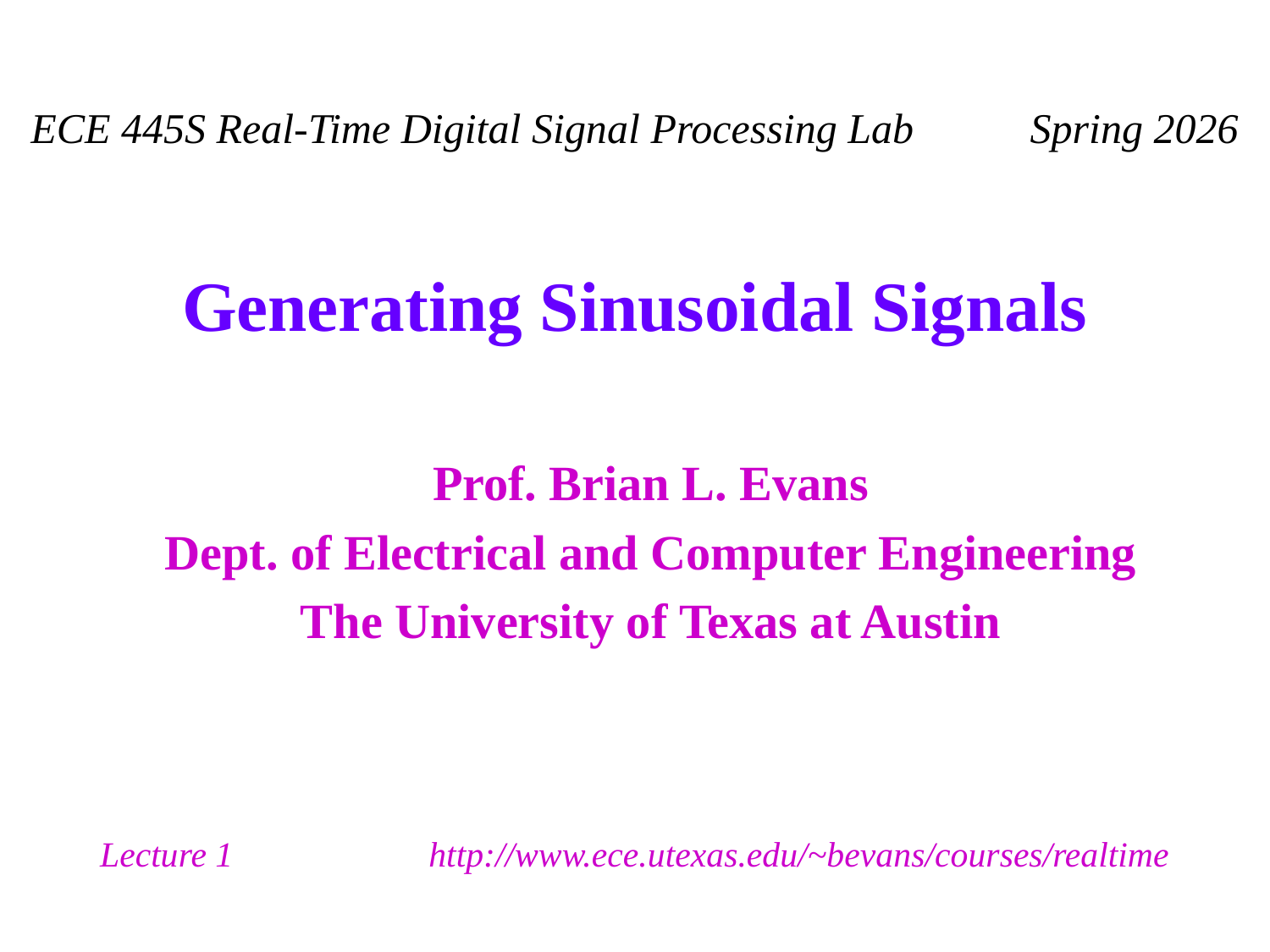

ECE 445S Real-Time Digital Signal Processing Lab           Spring 2026
Generating Sinusoidal Signals
Prof. Brian L. Evans
Dept. of Electrical and Computer Engineering
The University of Texas at Austin
Lecture 1                      http://www.ece.utexas.edu/~bevans/courses/realtime